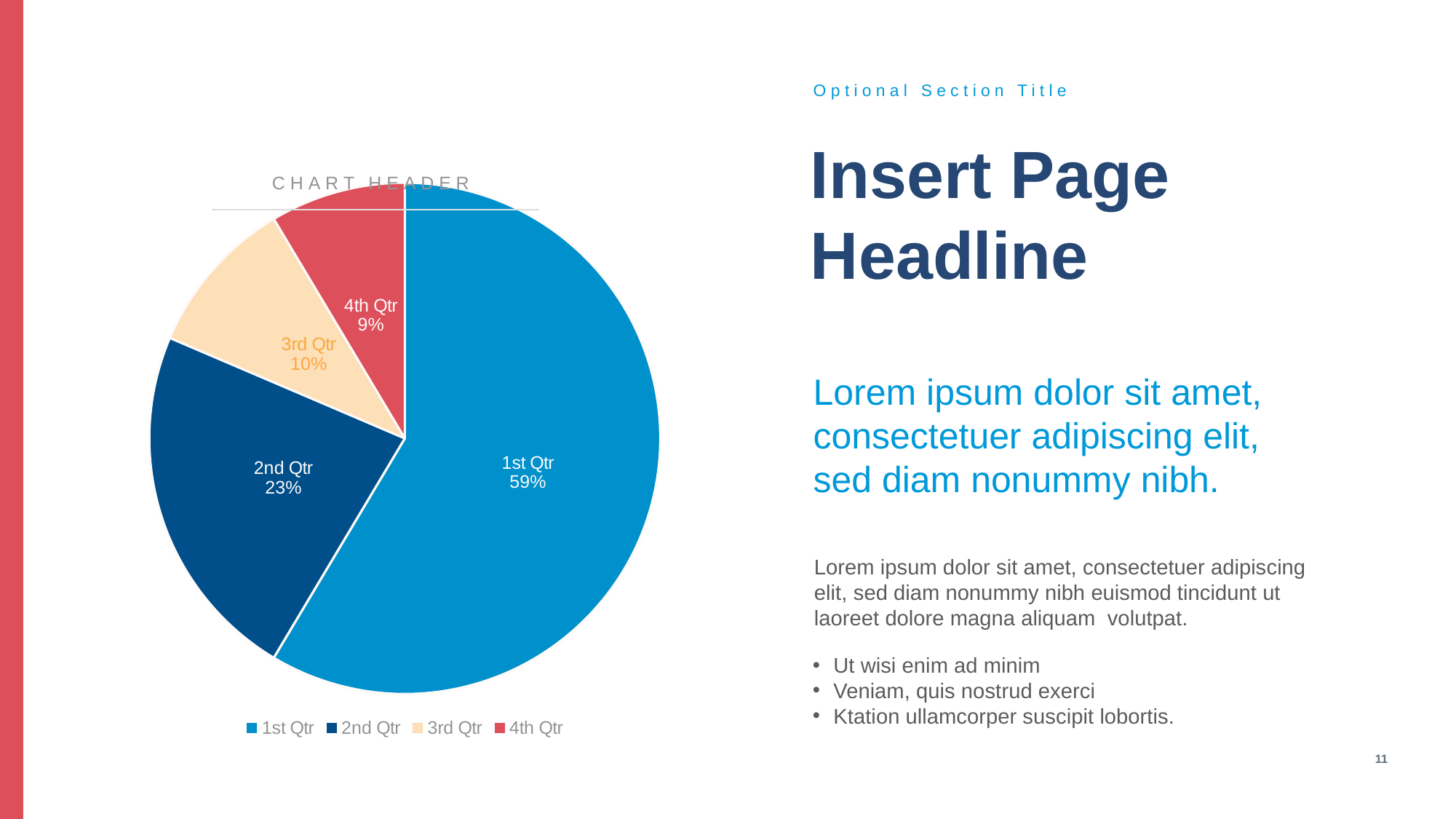

Optional Section Title

[unsupported chart]

Insert Page
Headline
Lorem ipsum dolor sit amet, consectetuer adipiscing elit,
sed diam nonummy nibh.
Lorem ipsum dolor sit amet, consectetuer adipiscing
elit, sed diam nonummy nibh euismod tincidunt ut
laoreet dolore magna aliquam  volutpat.
Ut wisi enim ad minim
Veniam, quis nostrud exerci
Ktation ullamcorper suscipit lobortis.